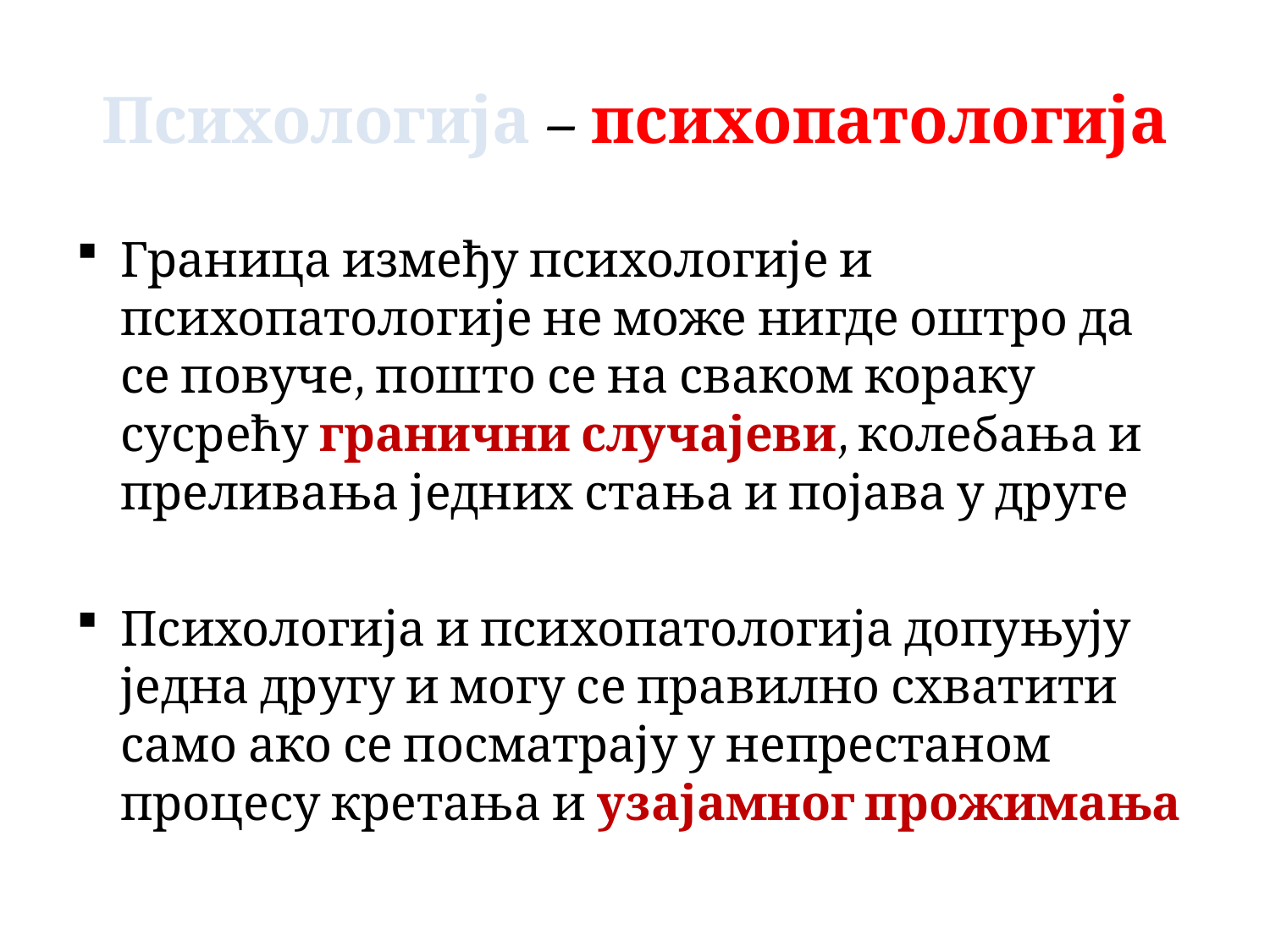

# Психологија – психопатологија
Граница између психологије и психопатологије не може нигде оштро да се повуче, пошто се на сваком кораку сусрећу гранични случајеви, колебања и преливања једних стања и појава у друге

Психологија и психопатологија допуњују једна другу и могу се правилно схватити само ако се посматрају у непрестаном процесу кретања и узајамног прожимања